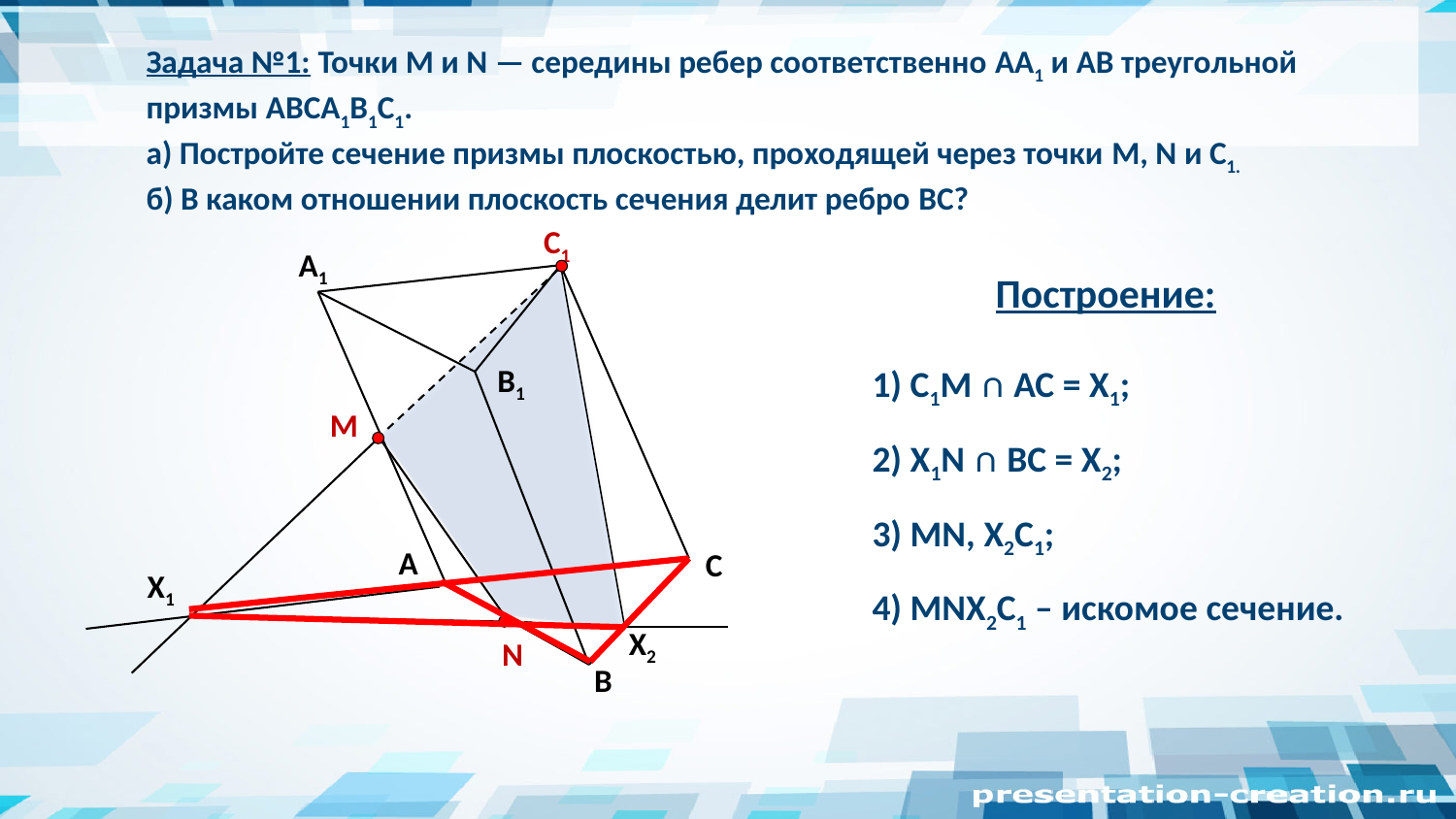

Задача №1: Точки M и N — середины ребер соответственно AA1 и AB треугольной
призмы ABCA1B1C1.
а) Постройте сечение призмы плоскостью, проходящей через точки M, N и C1.
б) В каком отношении плоскость сечения делит ребро BC?
C1
A1
B1
C
B

Построение:
1) C1M ∩ AC = X1;
2) X1N ∩ BC = X2;
3) MN, X2C1;
4) MNX2C1 – искомое сечение.

M

A
X1

X2
N